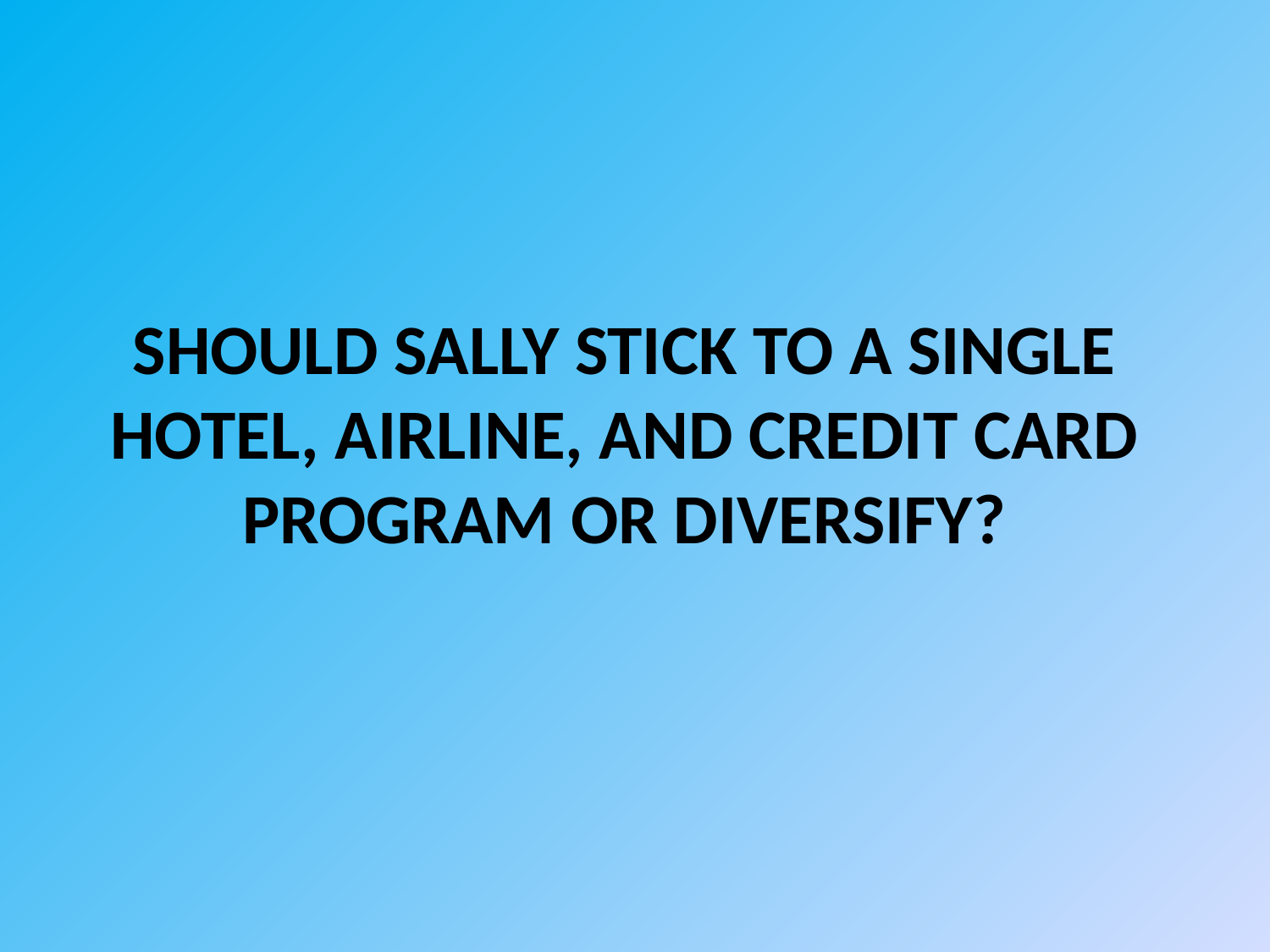

# should Sally stick to a single hotel, airline, and Credit Card program or diversify?